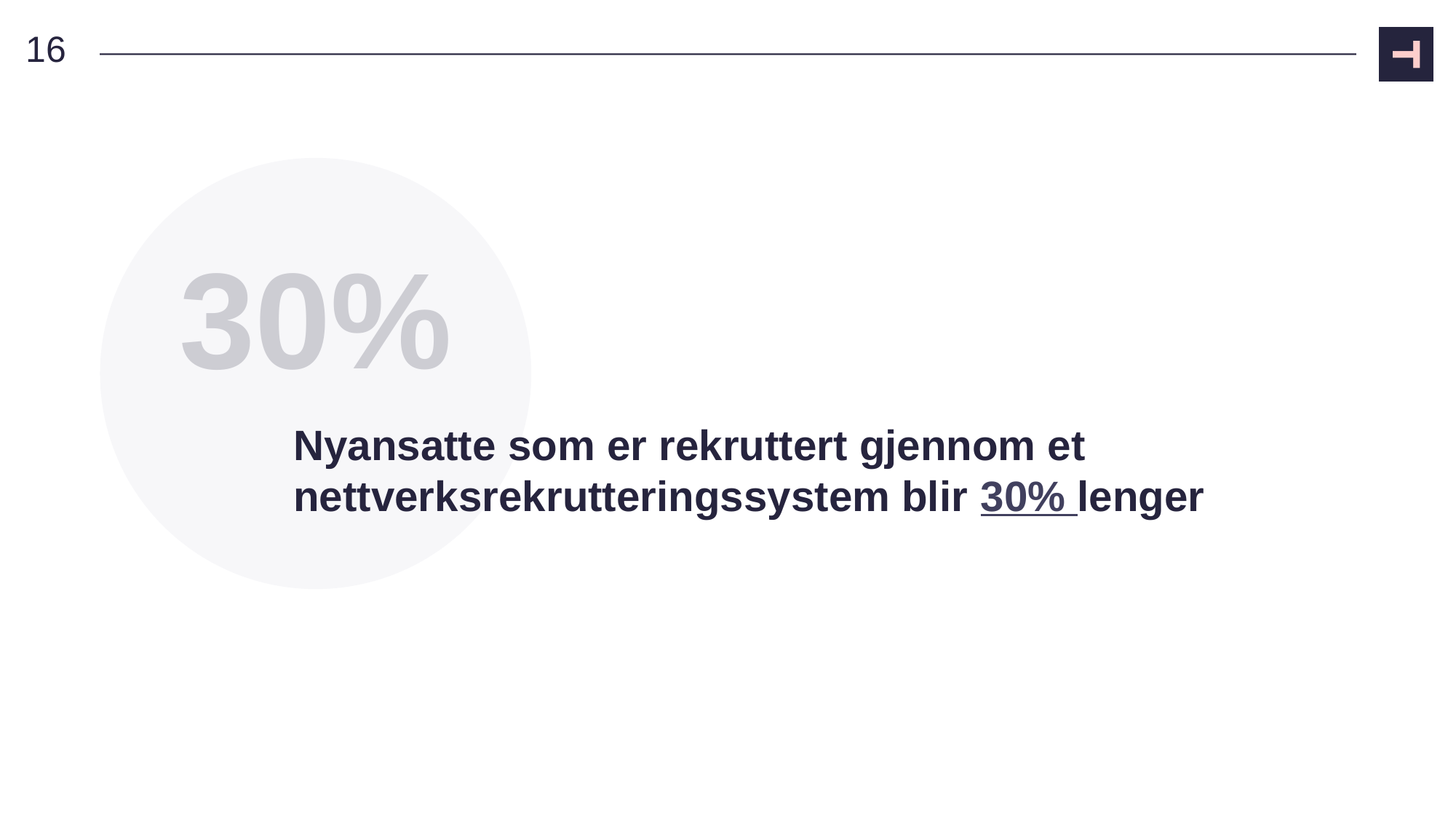

16

30%
# Nyansatte som er rekruttert gjennom et nettverksrekrutteringssystem blir 30% lenger